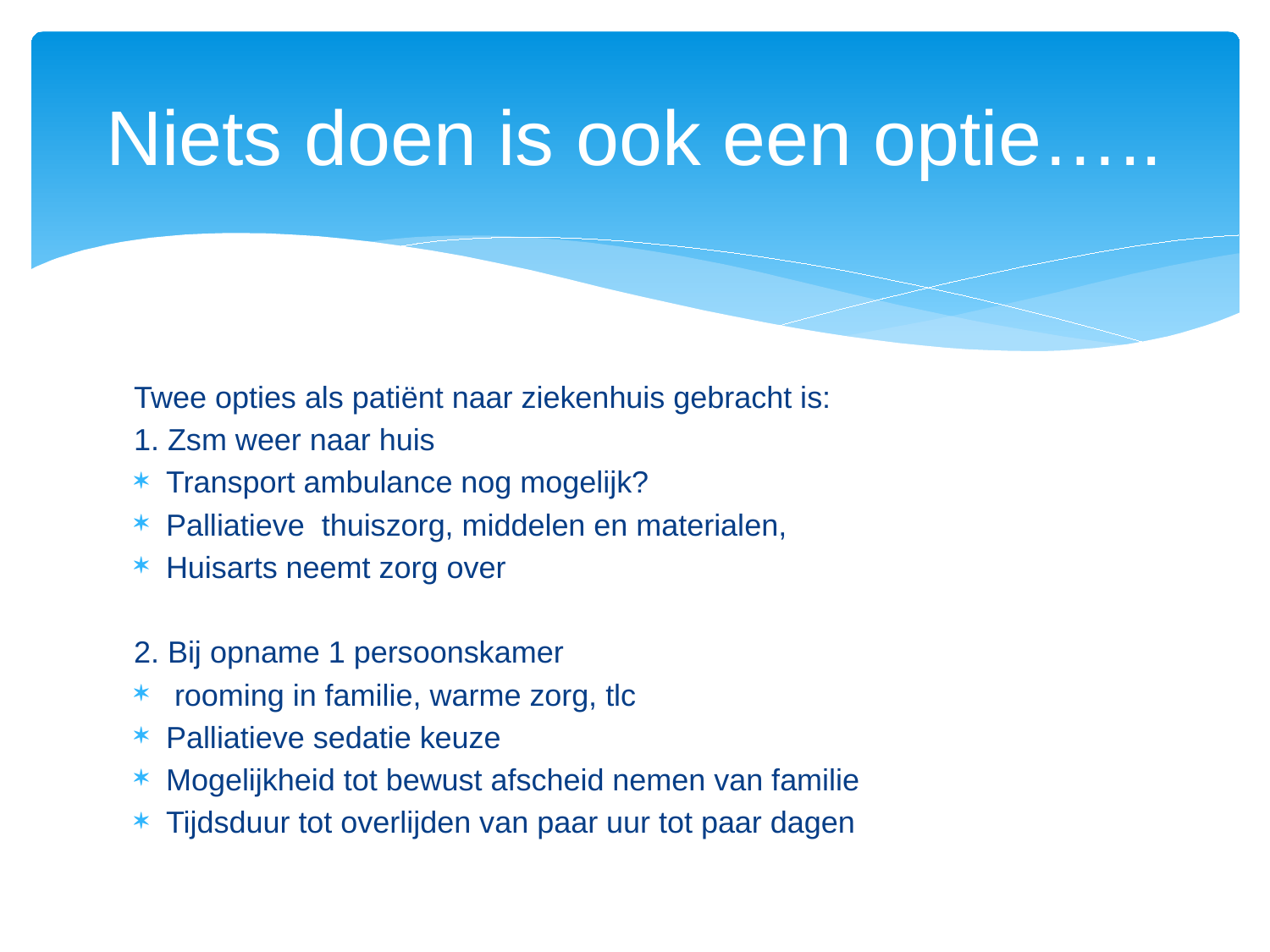

# Niets doen is ook een optie…..
Twee opties als patiënt naar ziekenhuis gebracht is:
1. Zsm weer naar huis
Transport ambulance nog mogelijk?
Palliatieve  thuiszorg, middelen en materialen,
Huisarts neemt zorg over

2. Bij opname 1 persoonskamer
 rooming in familie, warme zorg, tlc
Palliatieve sedatie keuze
Mogelijkheid tot bewust afscheid nemen van familie
Tijdsduur tot overlijden van paar uur tot paar dagen